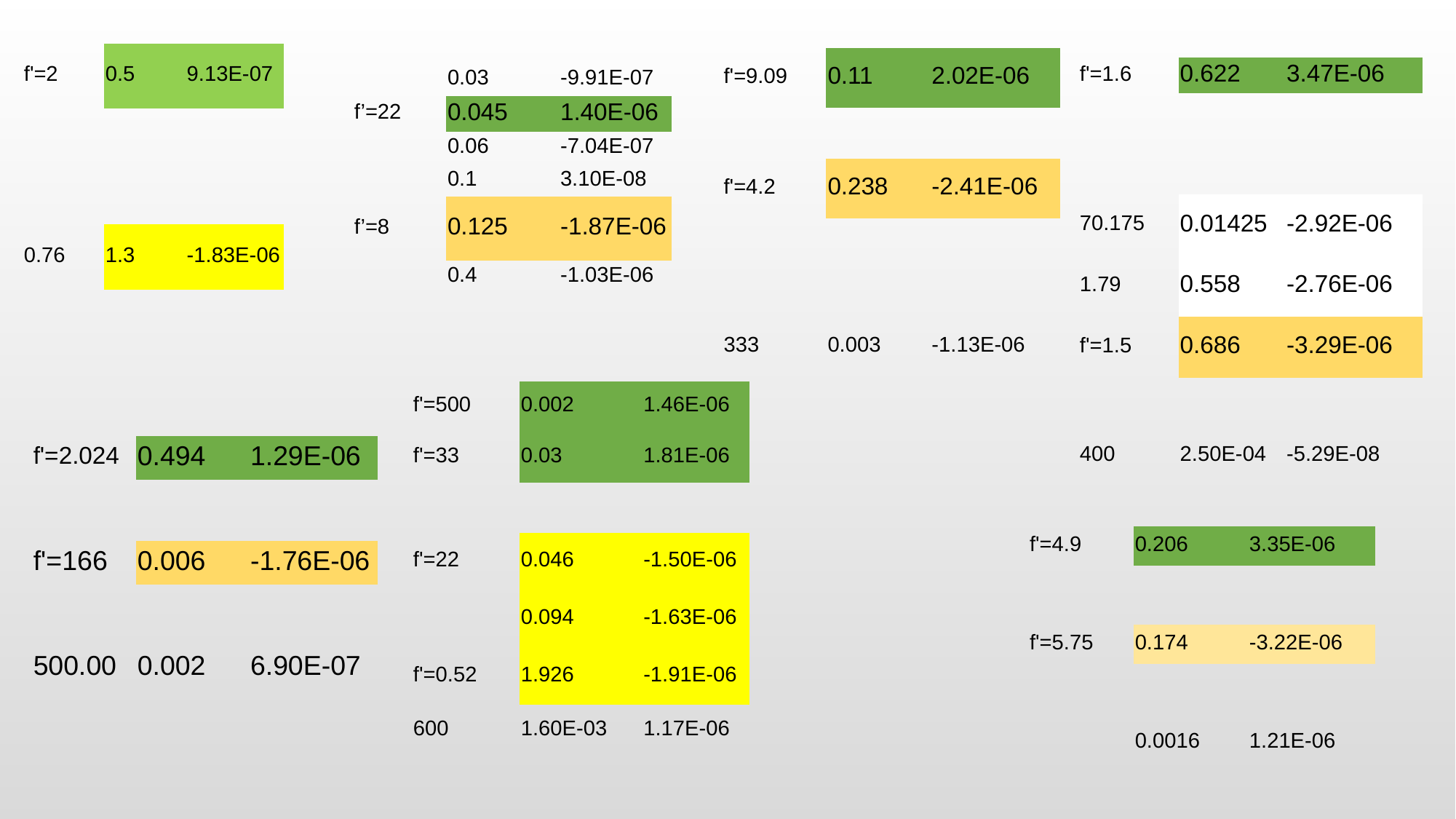

|  |  |  |
| --- | --- | --- |
| f'=9.09 | 0.11 | 2.02E-06 |
|  |  |  |
| f'=4.2 | 0.238 | -2.41E-06 |
|  |  |  |
|  |  |  |
| 333 | 0.003 | -1.13E-06 |
|  |  |  |
| --- | --- | --- |
| f'=1.6 | 0.622 | 3.47E-06 |
|  |  |  |
|  |  |  |
| 70.175 | 0.01425 | -2.92E-06 |
| 1.79 | 0.558 | -2.76E-06 |
| f'=1.5 | 0.686 | -3.29E-06 |
|  |  |  |
| 400 | 2.50E-04 | -5.29E-08 |
|  |  |  |
|  |  |  |
| --- | --- | --- |
|  | 0.03 | -9.91E-07 |
| f’=22 | 0.045 | 1.40E-06 |
|  | 0.06 | -7.04E-07 |
|  | 0.1 | 3.10E-08 |
| f’=8 | 0.125 | -1.87E-06 |
|  | 0.4 | -1.03E-06 |
| f'=2 | 0.5 | 9.13E-07 |
| --- | --- | --- |
|  |  |  |
|  |  |  |
| 0.76 | 1.3 | -1.83E-06 |
|  |  |  |  |
| --- | --- | --- | --- |
| f'=500 | 0.002 | 1.46E-06 |  |
| f'=33 | 0.03 | 1.81E-06 |  |
|  |  |  |  |
| f'=22 | 0.046 | -1.50E-06 |  |
|  | 0.094 | -1.63E-06 |  |
| f'=0.52 | 1.926 | -1.91E-06 |  |
| 600 | 1.60E-03 | 1.17E-06 |  |
|  |  |  |  |
|  |  |  |  |
|  |  |  |  |
|  |  |  |  |
| --- | --- | --- | --- |
| f'=2.024 | 0.494 | 1.29E-06 |  |
|  |  |  |  |
| f'=166 | 0.006 | -1.76E-06 |  |
|  |  |  |  |
| 500.00 | 0.002 | 6.90E-07 |  |
| f'=4.9 | 0.206 | 3.35E-06 |
| --- | --- | --- |
|  |  |  |
| f'=5.75 | 0.174 | -3.22E-06 |
|  |  |  |
|  | 0.0016 | 1.21E-06 |
|  |  |  |